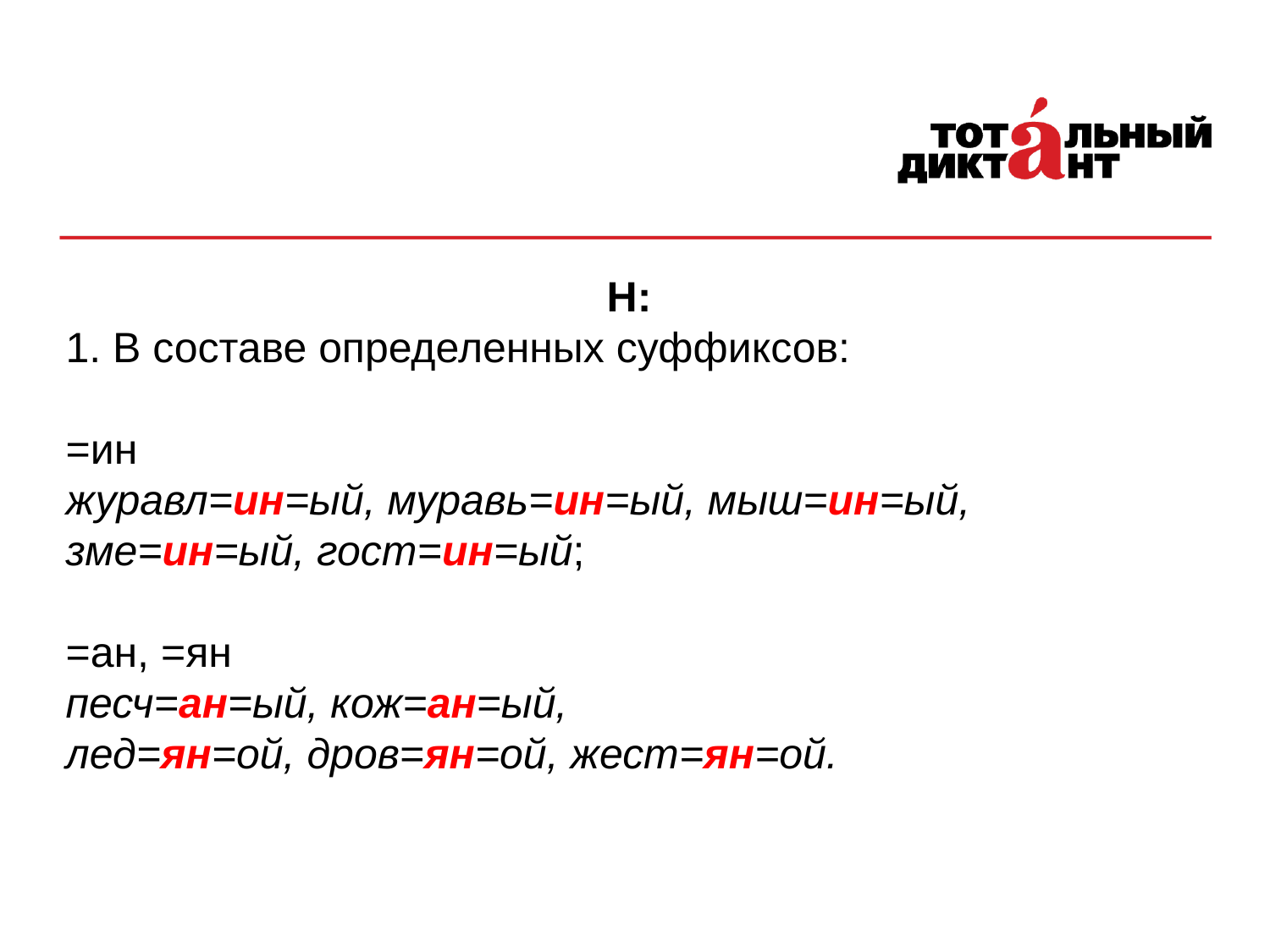

Н:
1. В составе определенных суффиксов:

=ин
журавл=ин=ый, муравь=ин=ый, мыш=ин=ый, зме=ин=ый, гост=ин=ый;

=ан, =ян
песч=ан=ый, кож=ан=ый,
лед=ян=ой, дров=ян=ой, жест=ян=ой.